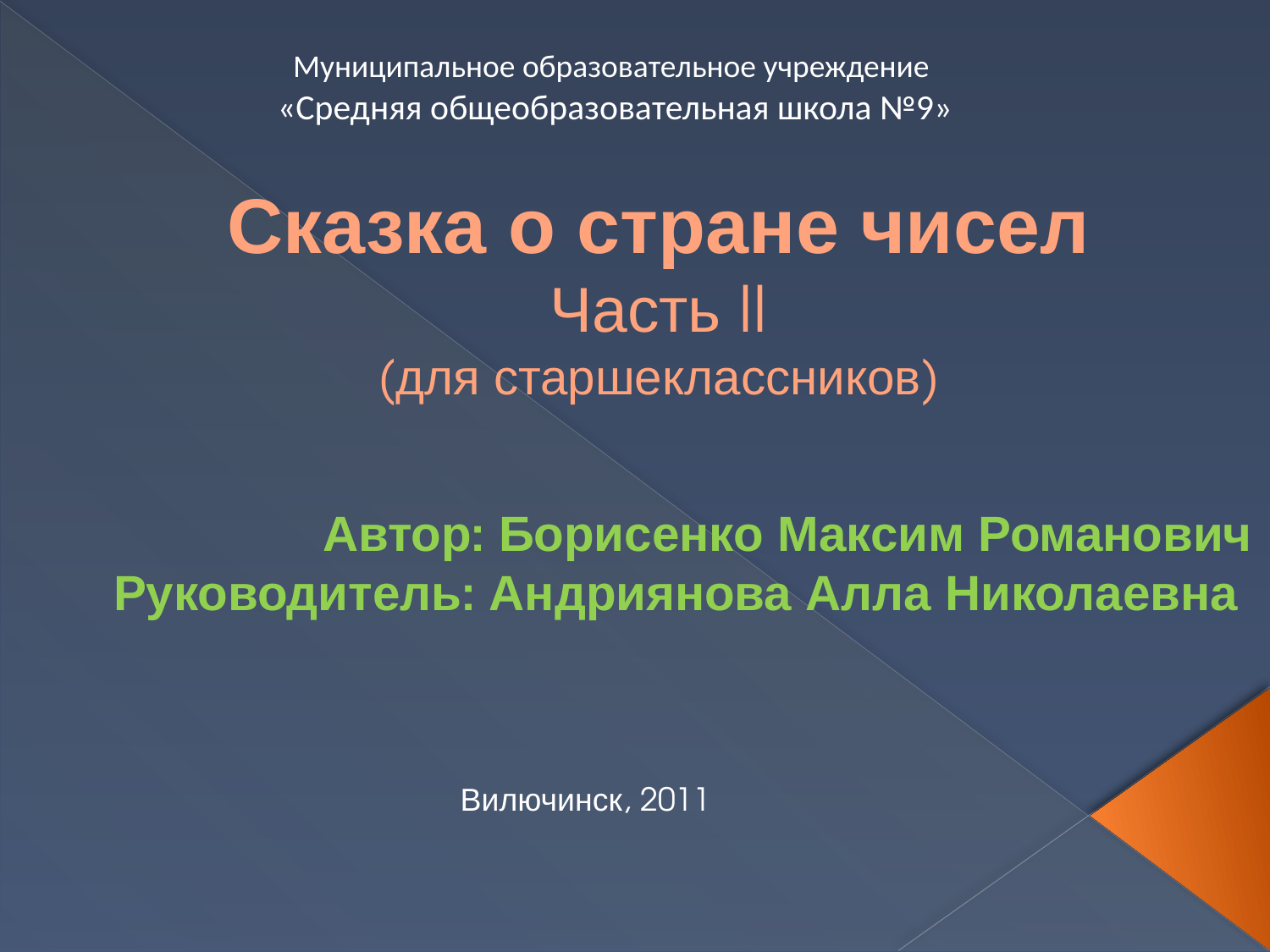

Муниципальное образовательное учреждение
«Средняя общеобразовательная школа №9»
# Сказка о стране чисел Часть II (для старшеклассников)
Автор: Борисенко Максим Романович Руководитель: Андриянова Алла Николаевна
Вилючинск, 2011